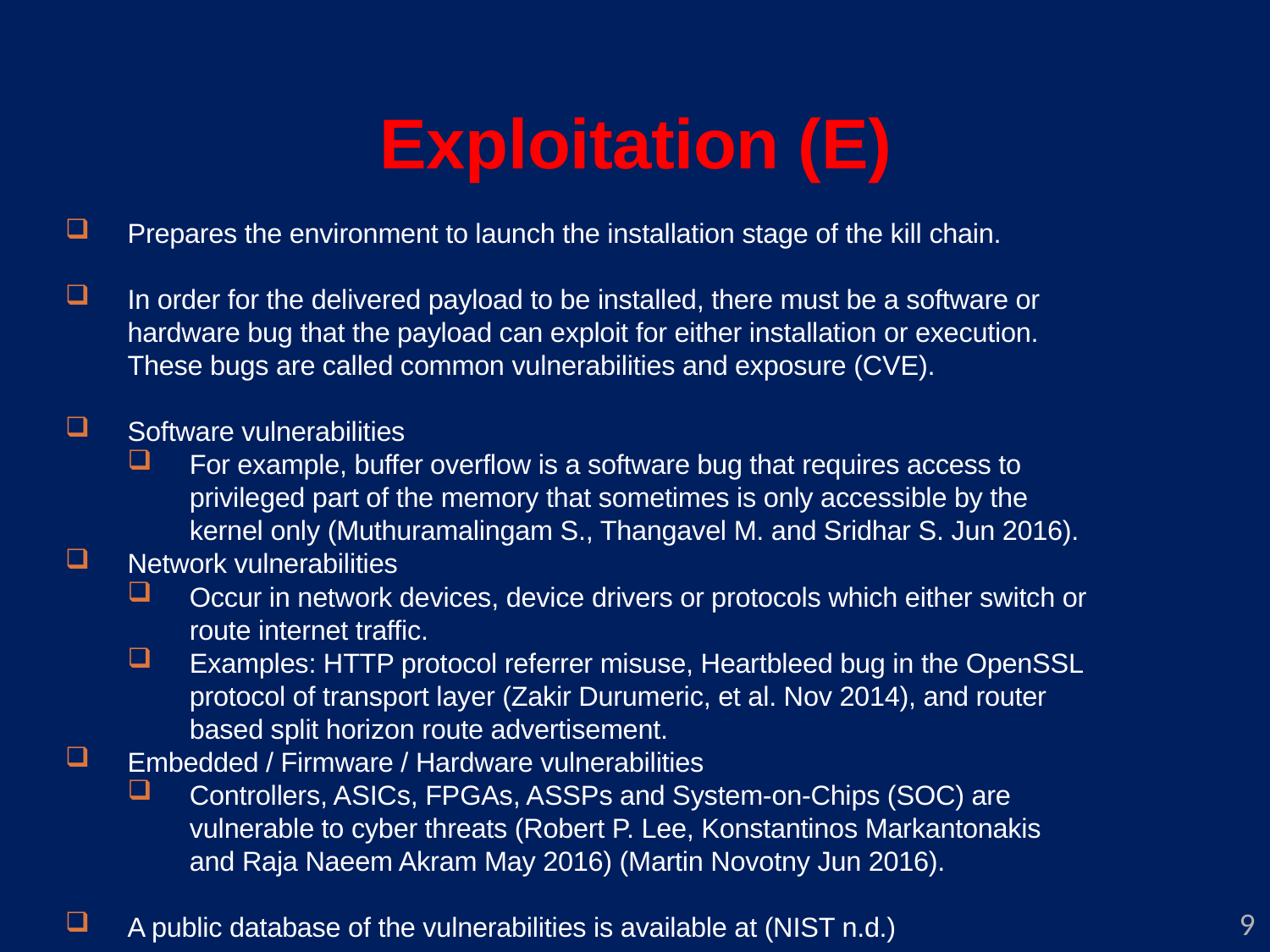

Exploitation (E)
Prepares the environment to launch the installation stage of the kill chain.

In order for the delivered payload to be installed, there must be a software or hardware bug that the payload can exploit for either installation or execution. These bugs are called common vulnerabilities and exposure (CVE).

Software vulnerabilities
For example, buffer overflow is a software bug that requires access to privileged part of the memory that sometimes is only accessible by the kernel only (Muthuramalingam S., Thangavel M. and Sridhar S. Jun 2016).
Network vulnerabilities
Occur in network devices, device drivers or protocols which either switch or route internet traffic.
Examples: HTTP protocol referrer misuse, Heartbleed bug in the OpenSSL protocol of transport layer (Zakir Durumeric, et al. Nov 2014), and router based split horizon route advertisement.
Embedded / Firmware / Hardware vulnerabilities
Controllers, ASICs, FPGAs, ASSPs and System-on-Chips (SOC) are vulnerable to cyber threats (Robert P. Lee, Konstantinos Markantonakis and Raja Naeem Akram May 2016) (Martin Novotny Jun 2016).

A public database of the vulnerabilities is available at (NIST n.d.)
9